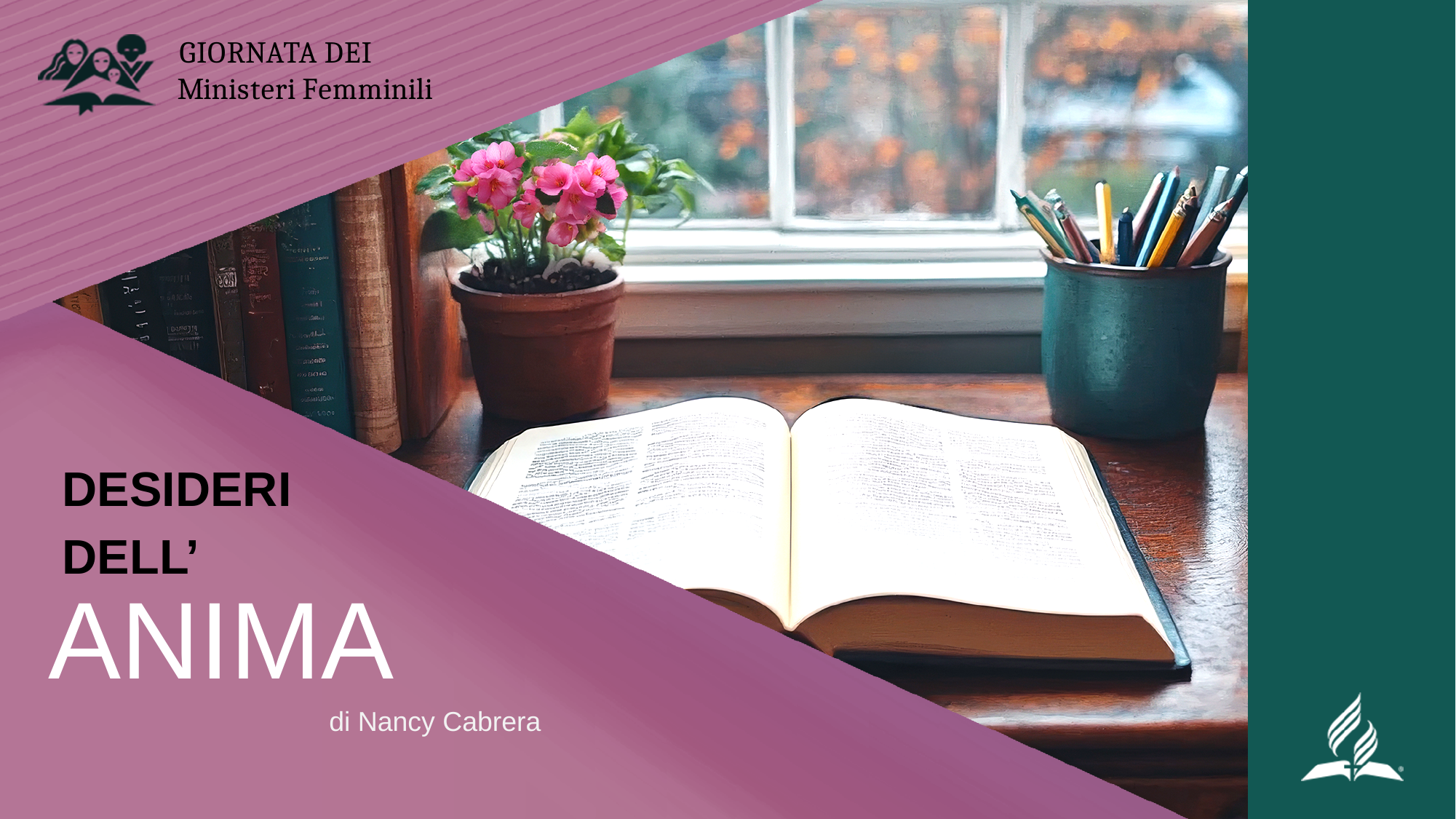

GIORNATA DEI
Ministeri Femminili
DESIDERI
DELL’

ANIMA
di Nancy Cabrera